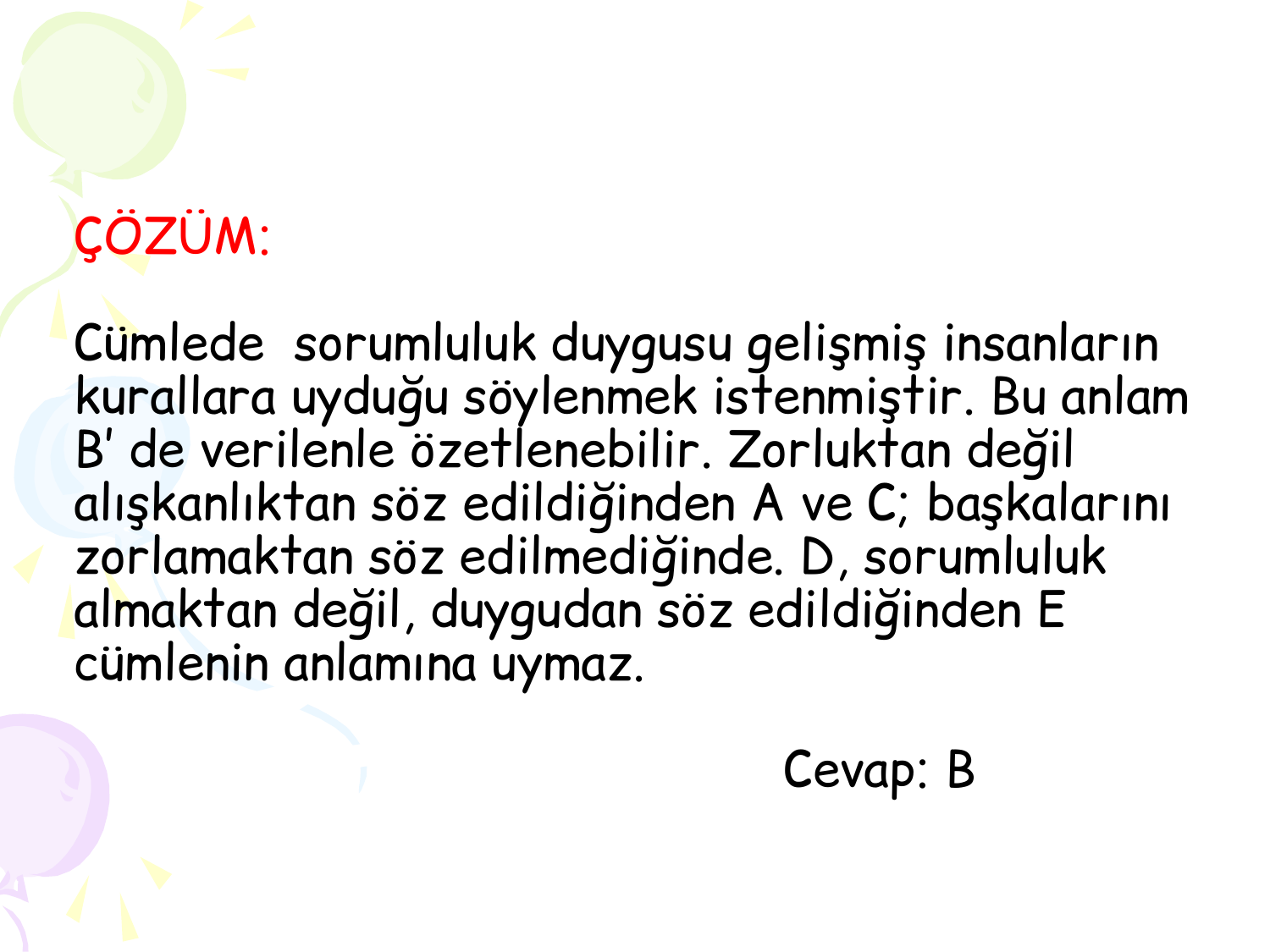

# ÇÖZÜM: Cümlede  sorumluluk duygusu gelişmiş insanların kurallara uyduğu söylenmek istenmiştir. Bu anlam B’ de verilenle özetlenebilir. Zorluktan değil alışkanlıktan söz edildiğinden A ve C; başkalarını zorlamaktan söz edilmediğinde. D, sorumluluk almaktan değil, duygudan söz edildiğinden E cümlenin anlamına uymaz. Cevap: B